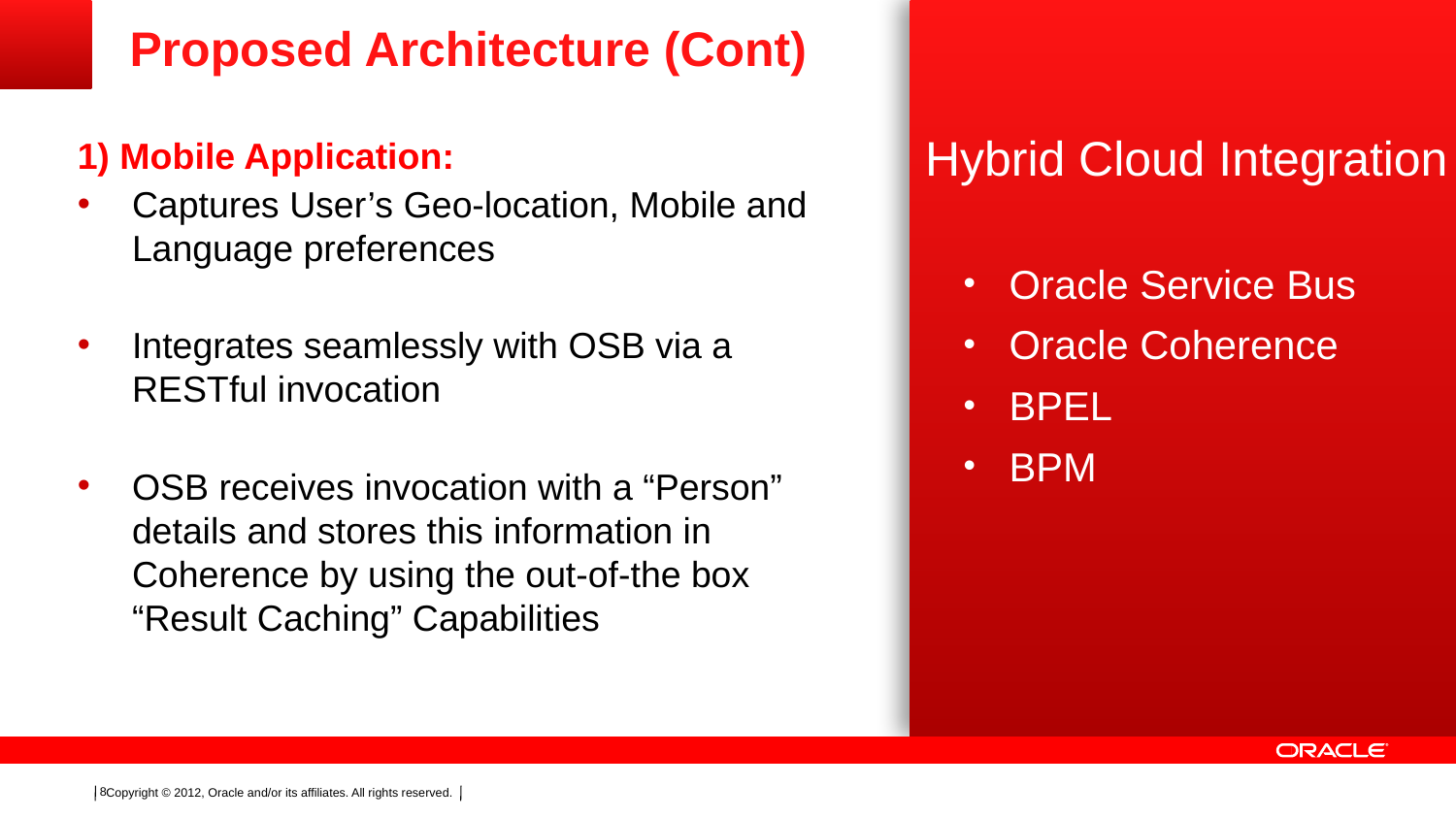

Proposed Architecture (Cont)

1) Mobile Application:
Captures User’s Geo-location, Mobile and Language preferences

Integrates seamlessly with OSB via a RESTful invocation

OSB receives invocation with a “Person” details and stores this information in Coherence by using the out-of-the box “Result Caching” Capabilities

Hybrid Cloud Integration

 Oracle Service Bus
 Oracle Coherence
 BPEL
 BPM